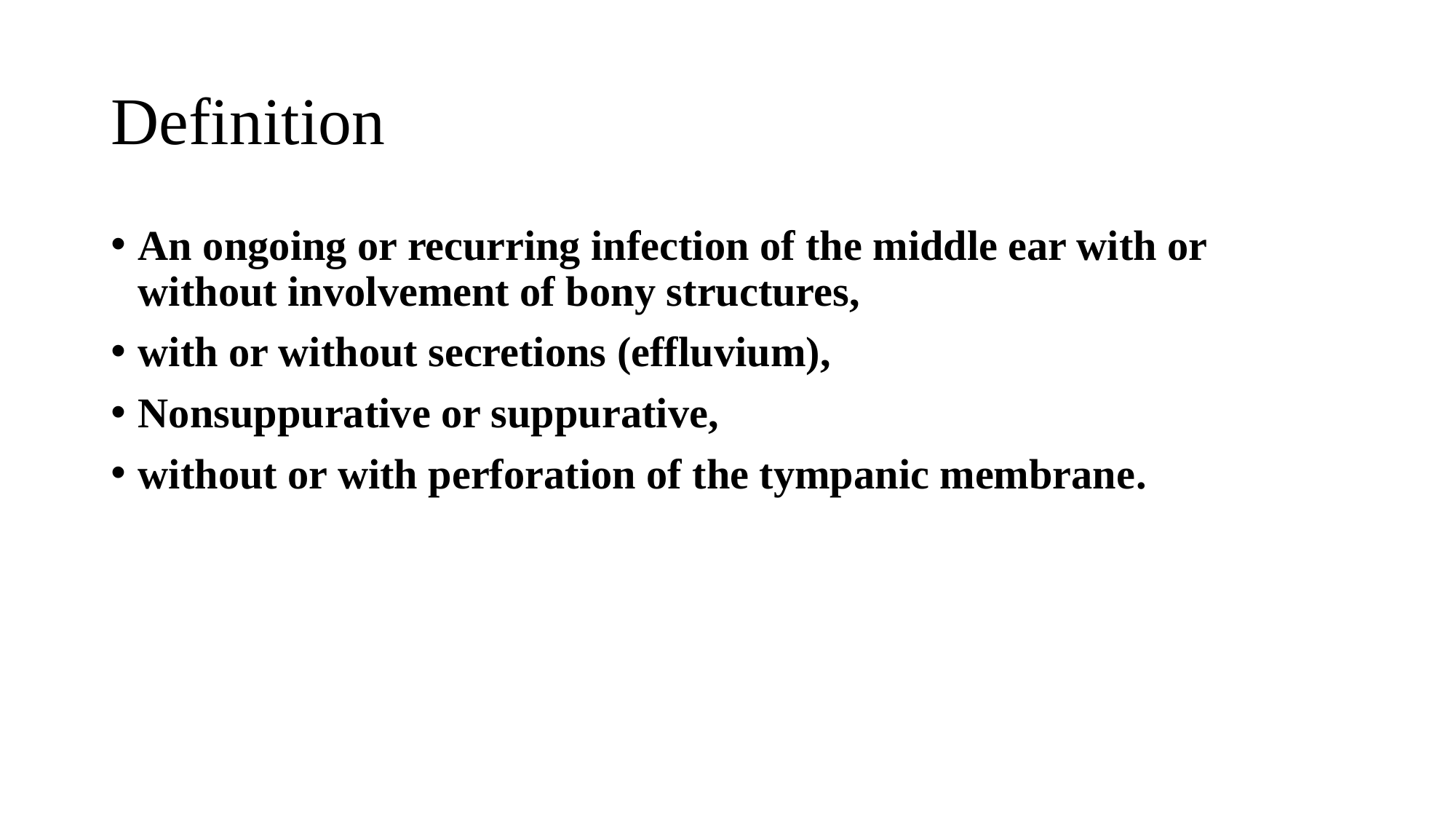

# Definition
An ongoing or recurring infection of the middle ear with or without involvement of bony structures,
with or without secretions (effluvium),
Nonsuppurative or suppurative,
without or with perforation of the tympanic membrane.